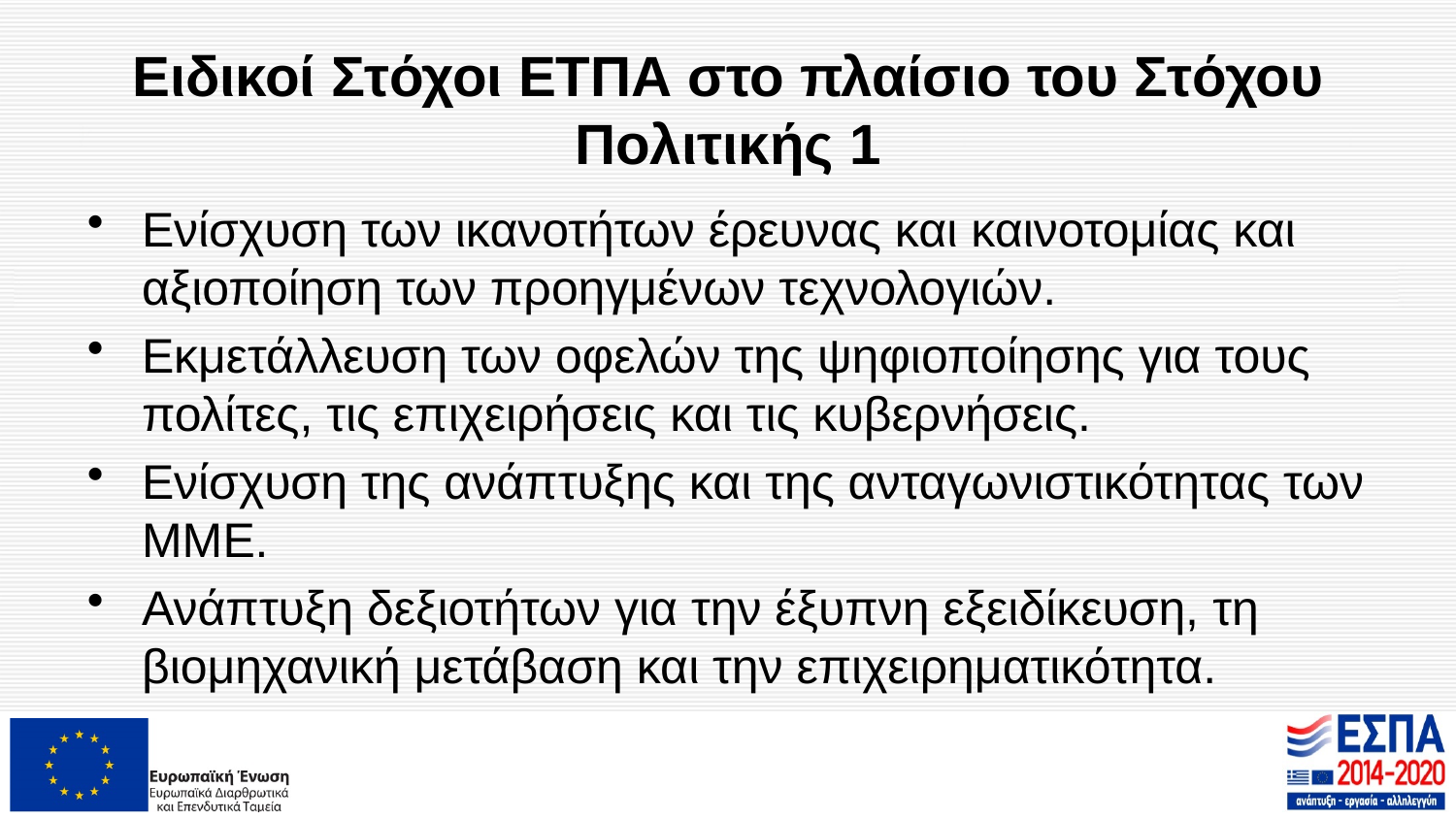

# Ειδικοί Στόχοι ΕΤΠΑ στο πλαίσιο του Στόχου Πολιτικής 1
Ενίσχυση των ικανοτήτων έρευνας και καινοτομίας και αξιοποίηση των προηγμένων τεχνολογιών.
Εκμετάλλευση των οφελών της ψηφιοποίησης για τους πολίτες, τις επιχειρήσεις και τις κυβερνήσεις.
Ενίσχυση της ανάπτυξης και της ανταγωνιστικότητας των ΜΜΕ.
Ανάπτυξη δεξιοτήτων για την έξυπνη εξειδίκευση, τη βιομηχανική μετάβαση και την επιχειρηματικότητα.